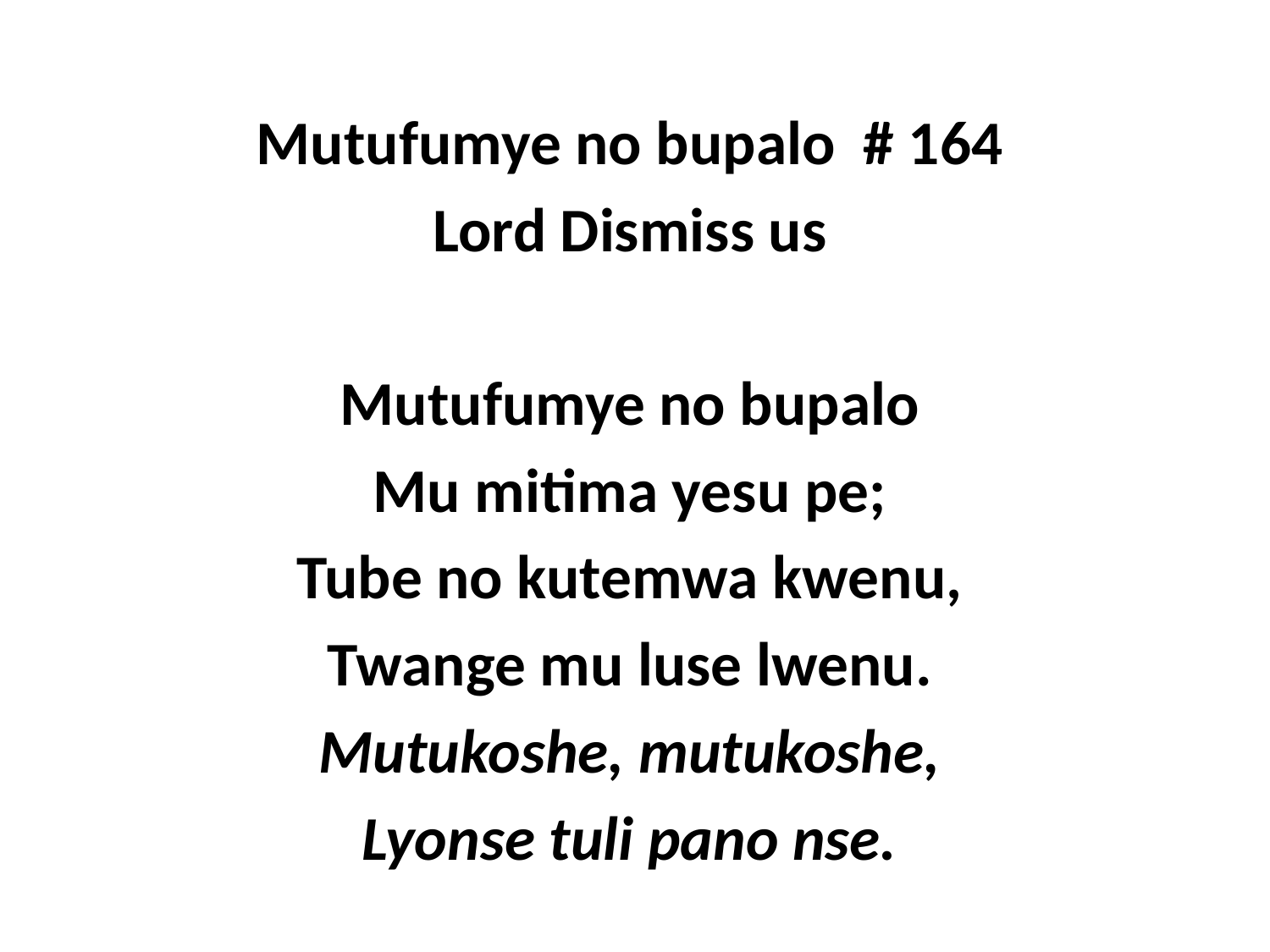

Mutufumye no bupalo  # 164
Lord Dismiss us

Mutufumye no bupalo
Mu mitima yesu pe;
Tube no kutemwa kwenu,
Twange mu luse lwenu.
Mutukoshe, mutukoshe,
Lyonse tuli pano nse.